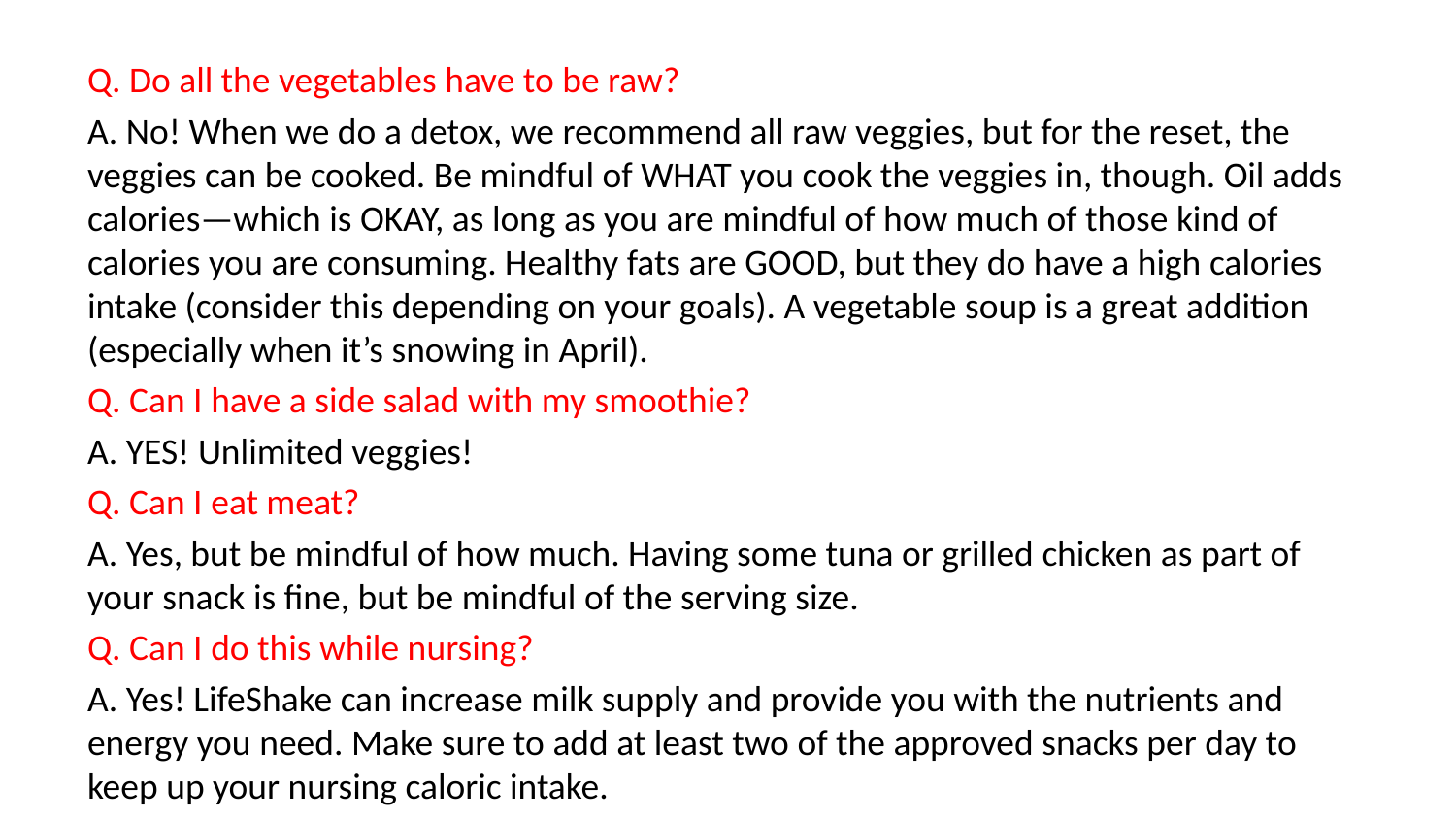

Q. Do all the vegetables have to be raw?
A. No! When we do a detox, we recommend all raw veggies, but for the reset, the veggies can be cooked. Be mindful of WHAT you cook the veggies in, though. Oil adds calories—which is OKAY, as long as you are mindful of how much of those kind of calories you are consuming. Healthy fats are GOOD, but they do have a high calories intake (consider this depending on your goals). A vegetable soup is a great addition (especially when it’s snowing in April).
Q. Can I have a side salad with my smoothie?
A. YES! Unlimited veggies!
Q. Can I eat meat?
A. Yes, but be mindful of how much. Having some tuna or grilled chicken as part of your snack is fine, but be mindful of the serving size.
Q. Can I do this while nursing?
A. Yes! LifeShake can increase milk supply and provide you with the nutrients and energy you need. Make sure to add at least two of the approved snacks per day to keep up your nursing caloric intake.